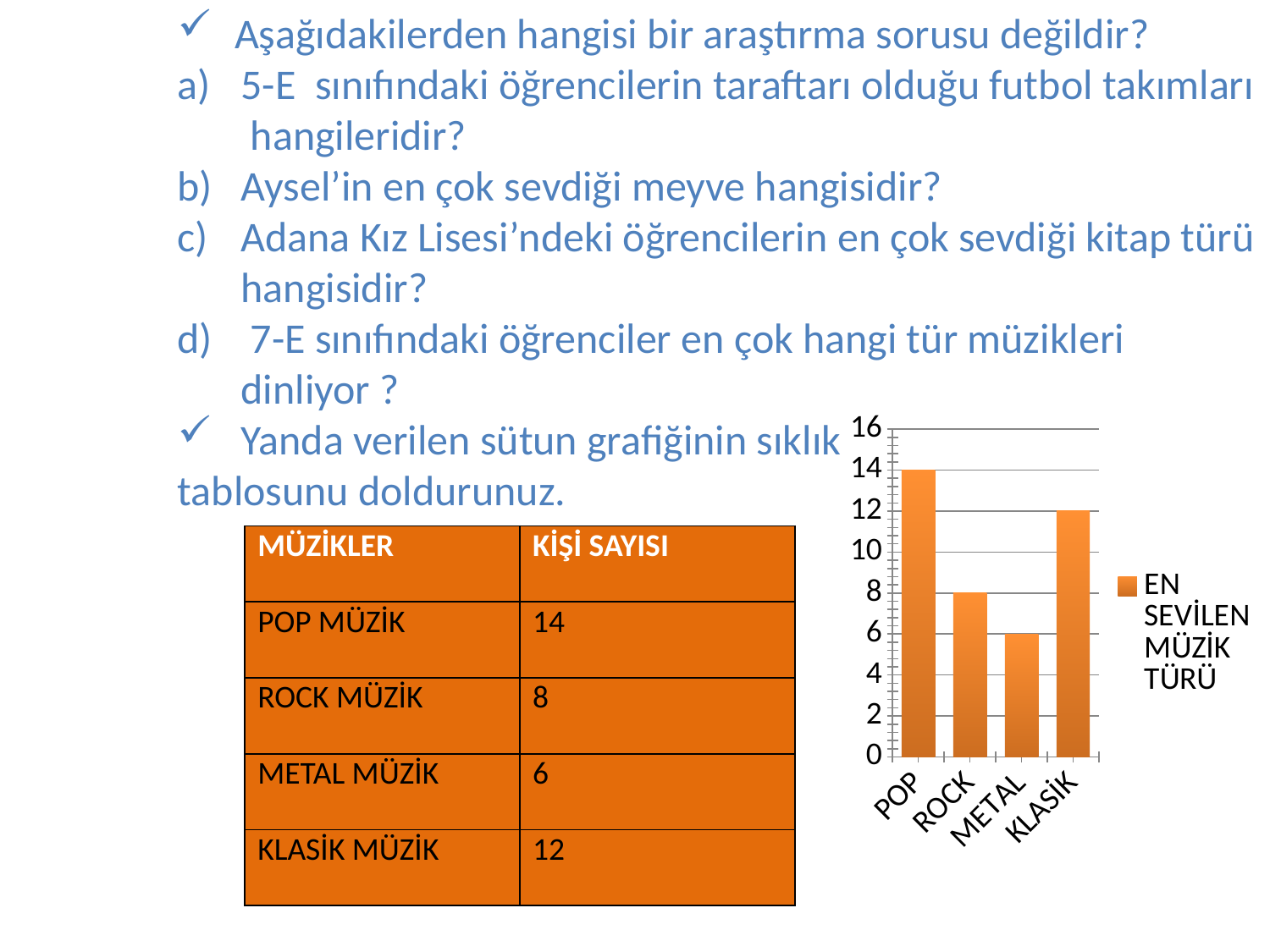

Aşağıdakilerden hangisi bir araştırma sorusu değildir?
5-E  sınıfındaki öğrencilerin taraftarı olduğu futbol takımları  hangileridir?
Aysel’in en çok sevdiği meyve hangisidir?
Adana Kız Lisesi’ndeki öğrencilerin en çok sevdiği kitap türü hangisidir?
 7-E sınıfındaki öğrenciler en çok hangi tür müzikleri dinliyor ?
Yanda verilen sütun grafiğinin sıklık
tablosunu doldurunuz.

### Chart

| Category | EN SEVİLEN MÜZİK TÜRÜ |
|---|---|
| POP | 14.0 |
| ROCK | 8.0 |
| METAL | 6.0 |
| KLASİK | 12.0 |
| MÜZİKLER | KİŞİ SAYISI |
| --- | --- |
| POP MÜZİK | 14 |
| ROCK MÜZİK | 8 |
| METAL MÜZİK | 6 |
| KLASİK MÜZİK | 12 |